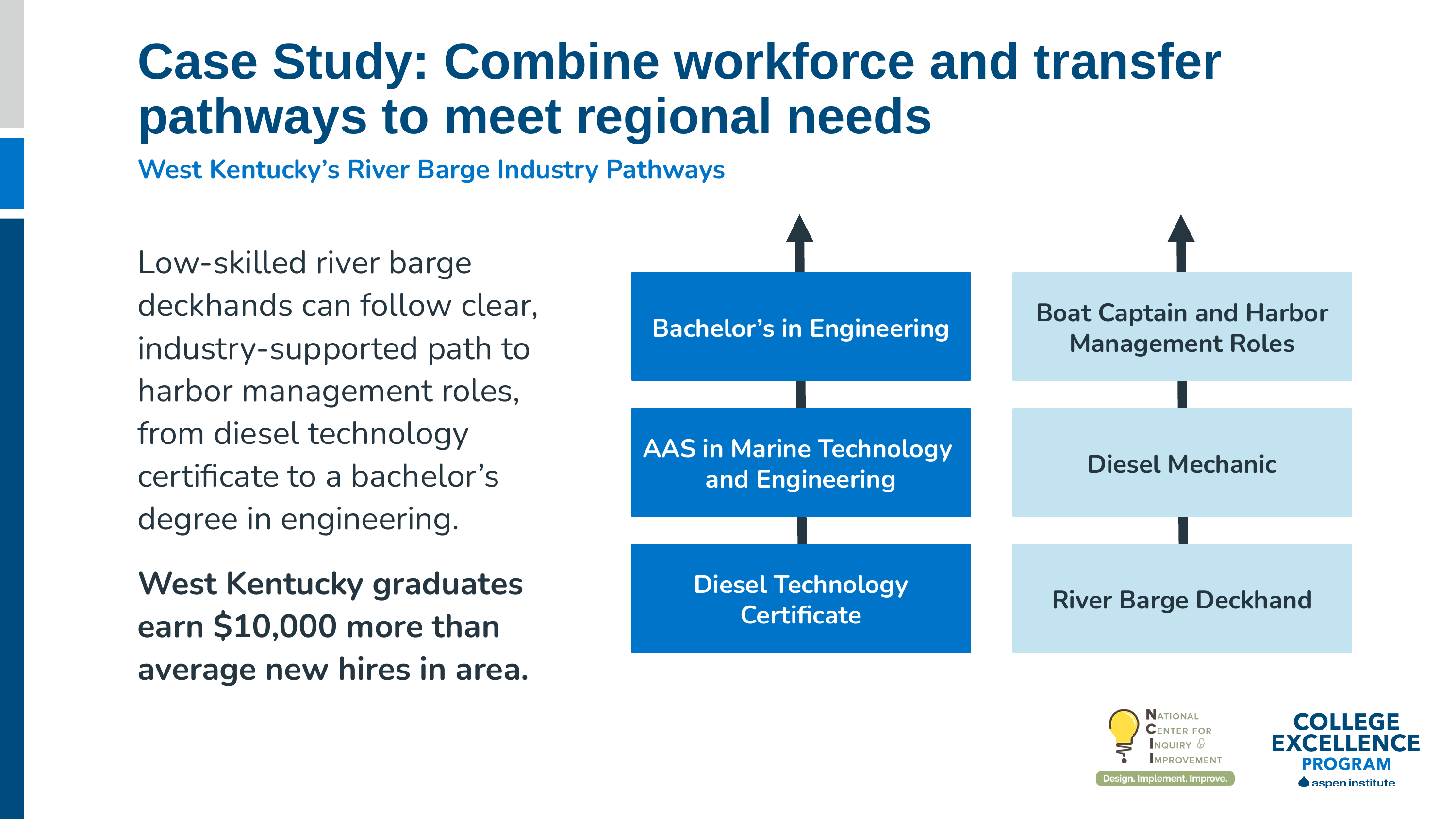

Case Study: Combine workforce and transfer pathways to meet regional needs
West Kentucky’s River Barge Industry Pathways
Low-skilled river barge deckhands can follow clear, industry-supported path to harbor management roles, from diesel technology certificate to a bachelor’s degree in engineering.
West Kentucky graduates earn $10,000 more than average new hires in area.
Bachelor’s in Engineering
Boat Captain and Harbor Management Roles
AAS in Marine Technology
and Engineering
Diesel Mechanic
Diesel Technology Certificate
River Barge Deckhand